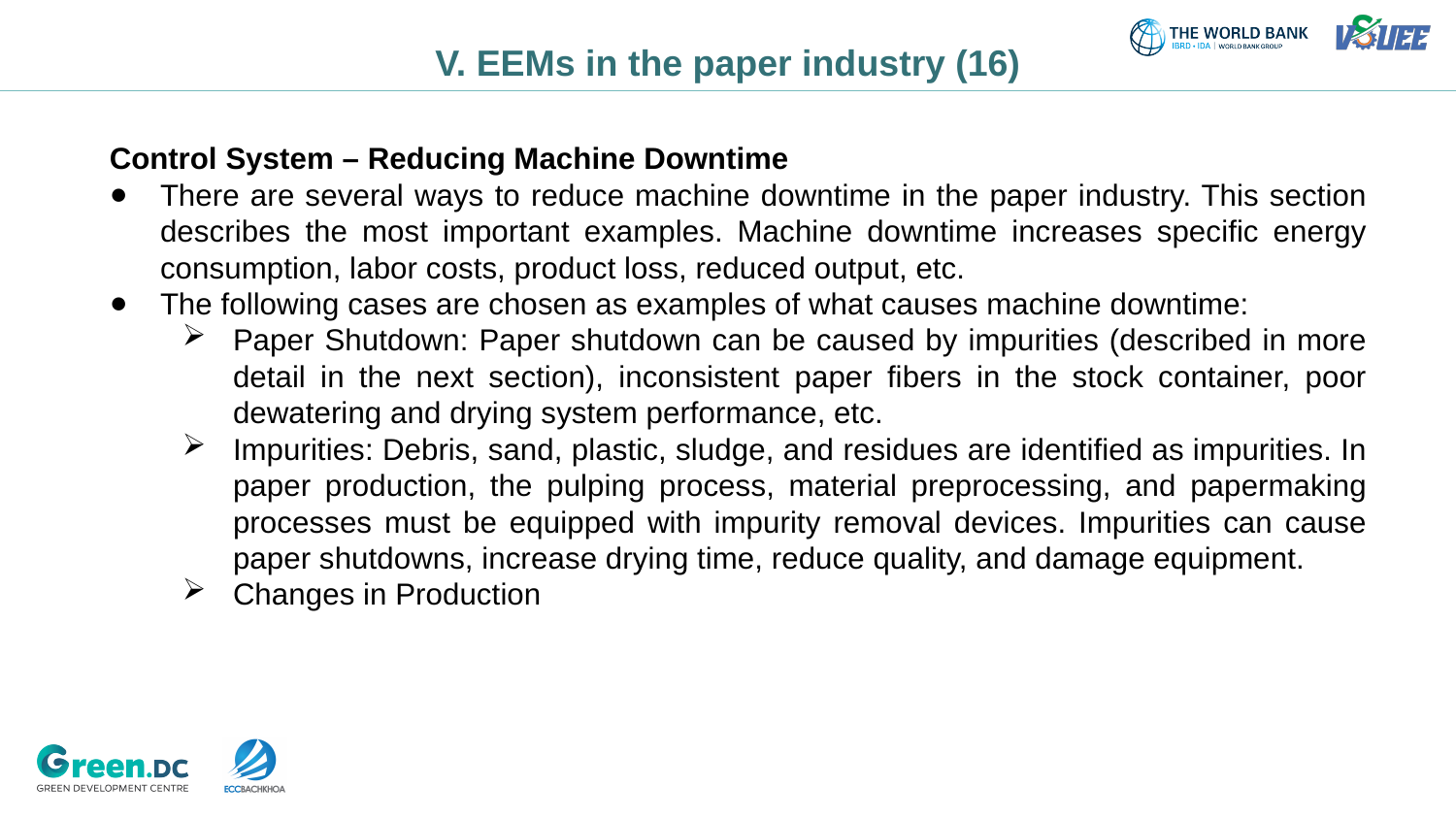

# V. EEMs in the paper industry (16)
Control System – Reducing Machine Downtime
There are several ways to reduce machine downtime in the paper industry. This section describes the most important examples. Machine downtime increases specific energy consumption, labor costs, product loss, reduced output, etc.
The following cases are chosen as examples of what causes machine downtime:
Paper Shutdown: Paper shutdown can be caused by impurities (described in more detail in the next section), inconsistent paper fibers in the stock container, poor dewatering and drying system performance, etc.
Impurities: Debris, sand, plastic, sludge, and residues are identified as impurities. In paper production, the pulping process, material preprocessing, and papermaking processes must be equipped with impurity removal devices. Impurities can cause paper shutdowns, increase drying time, reduce quality, and damage equipment.
Changes in Production